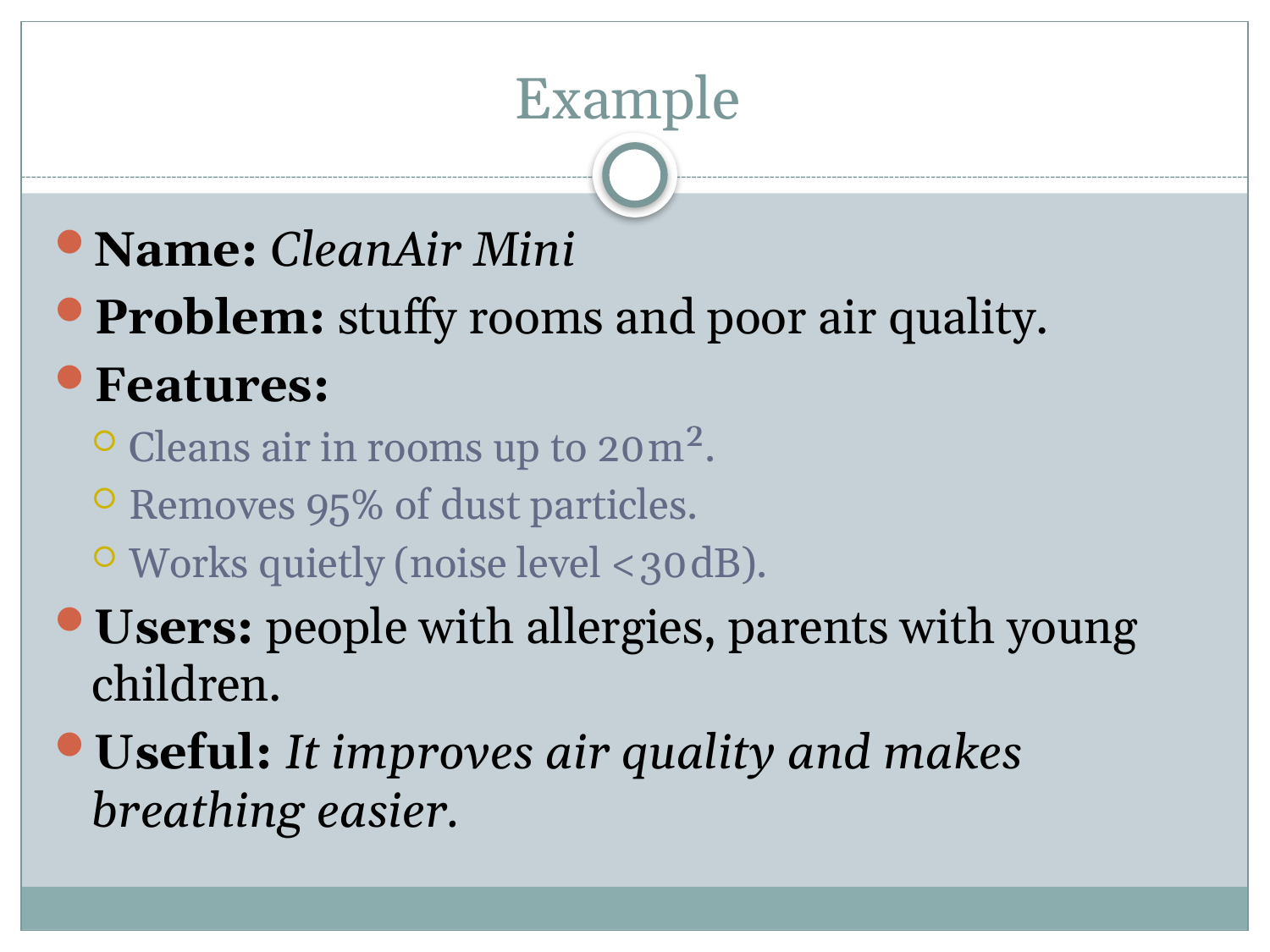

# Example
Name: CleanAir Mini
Problem: stuffy rooms and poor air quality.
Features:
Cleans air in rooms up to 20 m².
Removes 95% of dust particles.
Works quietly (noise level < 30 dB).
Users: people with allergies, parents with young children.
Useful: It improves air quality and makes breathing easier.